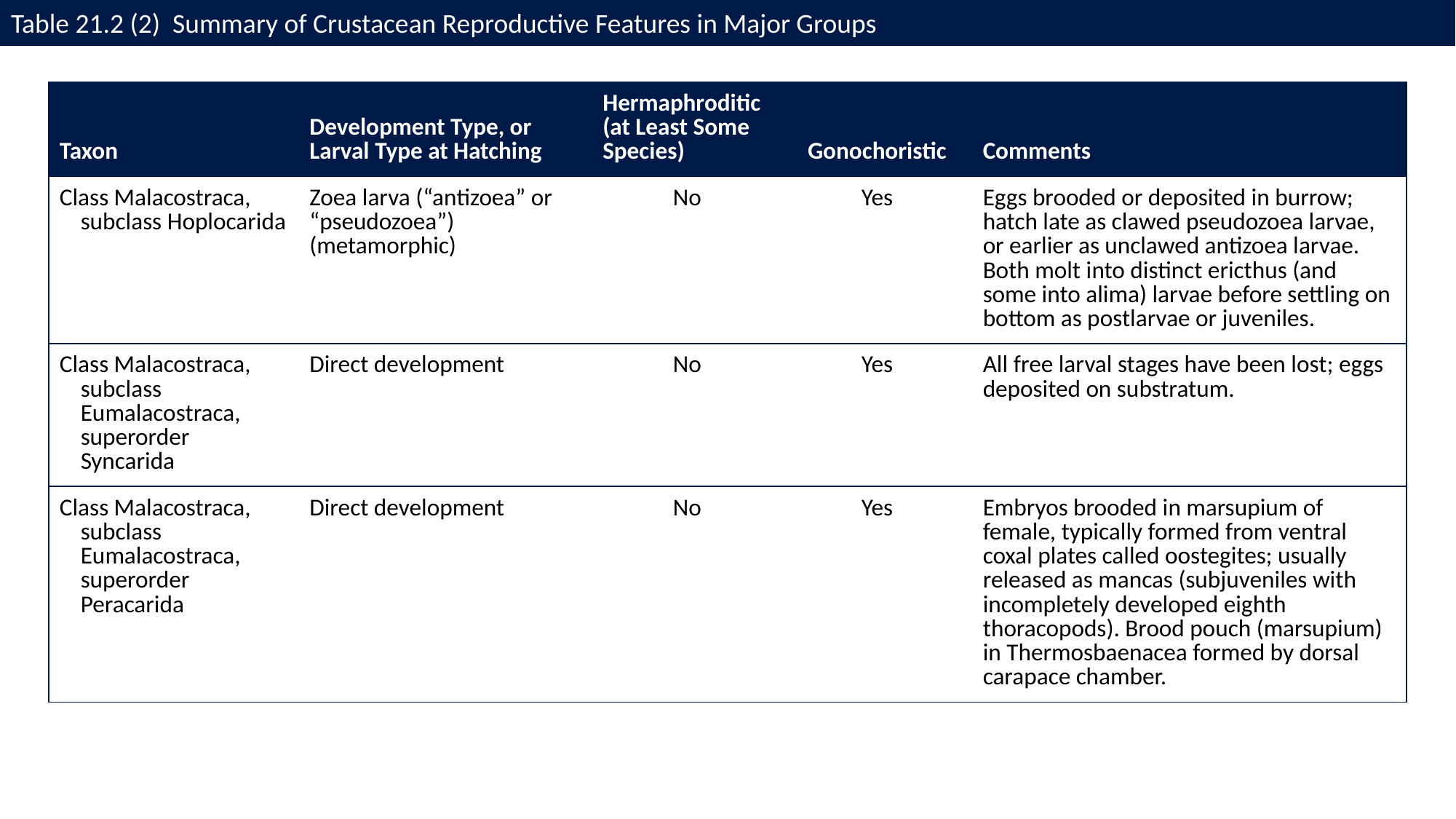

# Table 21.2 (2)  Summary of Crustacean Reproductive Features in Major Groups
| Taxon | Development Type, or Larval Type at Hatching | Hermaphroditic (at Least Some Species) | Gonochoristic | Comments |
| --- | --- | --- | --- | --- |
| Class Malacostraca, subclass Hoplocarida | Zoea larva (“antizoea” or “pseudozoea”) (metamorphic) | No | Yes | Eggs brooded or deposited in burrow; hatch late as clawed pseudozoea larvae, or earlier as unclawed antizoea larvae. Both molt into distinct ericthus (and some into alima) larvae before settling on bottom as postlarvae or juveniles. |
| Class Malacostraca, subclass Eumalacostraca, superorder Syncarida | Direct development | No | Yes | All free larval stages have been lost; eggs deposited on substratum. |
| Class Malacostraca, subclass Eumalacostraca, superorder Peracarida | Direct development | No | Yes | Embryos brooded in marsupium of female, typically formed from ventral coxal plates called oostegites; usually released as mancas (subjuveniles with incompletely developed eighth thoracopods). Brood pouch (marsupium) in Thermosbaenacea formed by dorsal carapace chamber. |